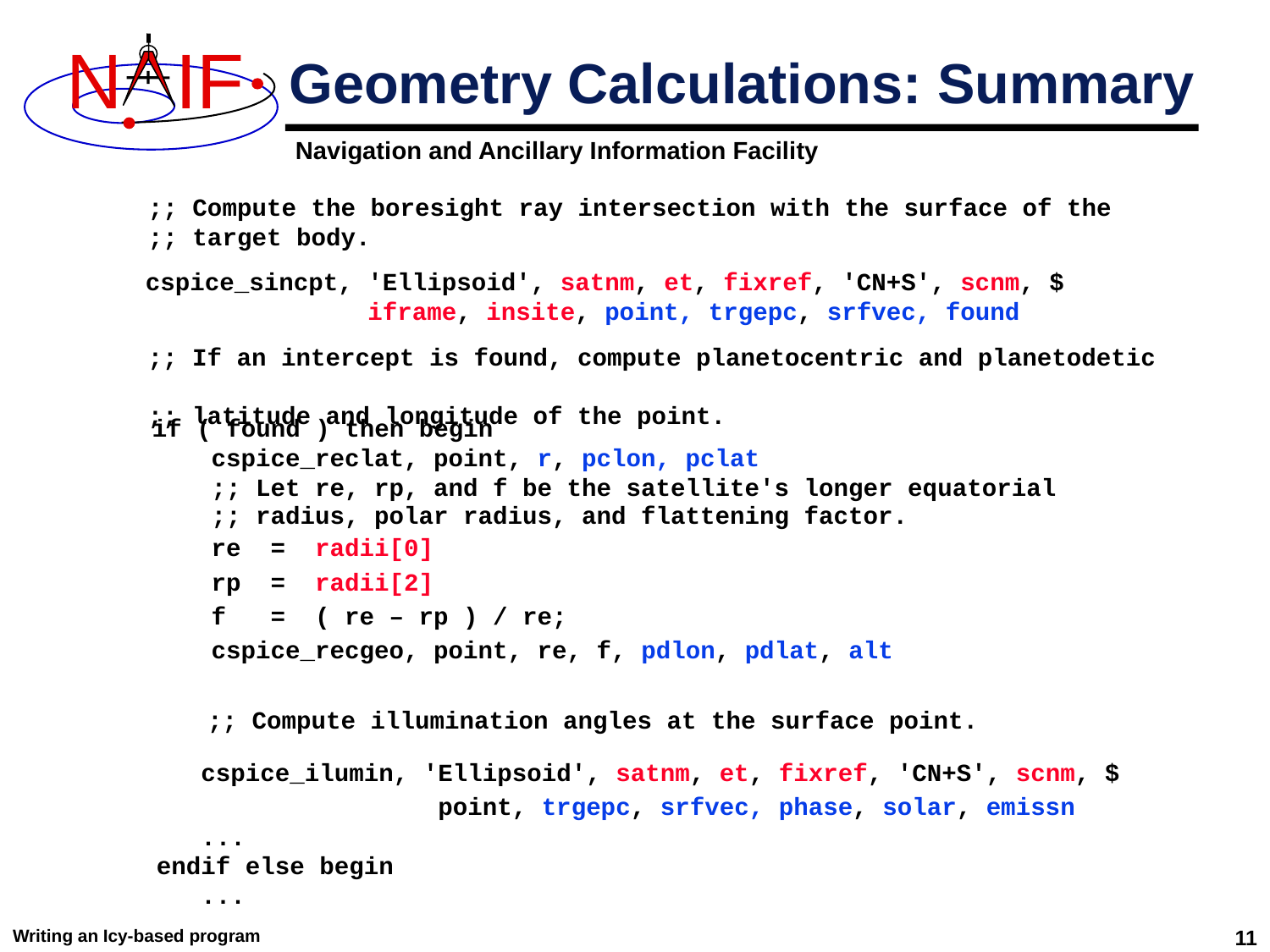

# Geometry Calculations: Summary
   ;; Compute the boresight ray intersection with the surface of the
   ;; target body.
     cspice_sincpt, 'Ellipsoid', satnm, et, fixref, 'CN+S', scnm, $
                    iframe, insite, point, trgepc, srfvec, found
   ;; If an intercept is found, compute planetocentric and planetodetic
   ;; latitude and longitude of the point.
   if ( found ) then begin
       cspice_reclat, point, r, pclon, pclat
       ;; Let re, rp, and f be the satellite's longer equatorial
       ;; radius, polar radius, and flattening factor.
       re  =  radii[0]
       rp  =  radii[2]
       f   =  ( re – rp ) / re;
       cspice_recgeo, point, re, f, pdlon, pdlat, alt
      ;; Compute illumination angles at the surface point.
       cspice_ilumin, 'Ellipsoid', satnm, et, fixref, 'CN+S', scnm, $
                       point, trgepc, srfvec, phase, solar, emissn
       ...
    endif else begin
       ...
Writing an Icy-based program
11